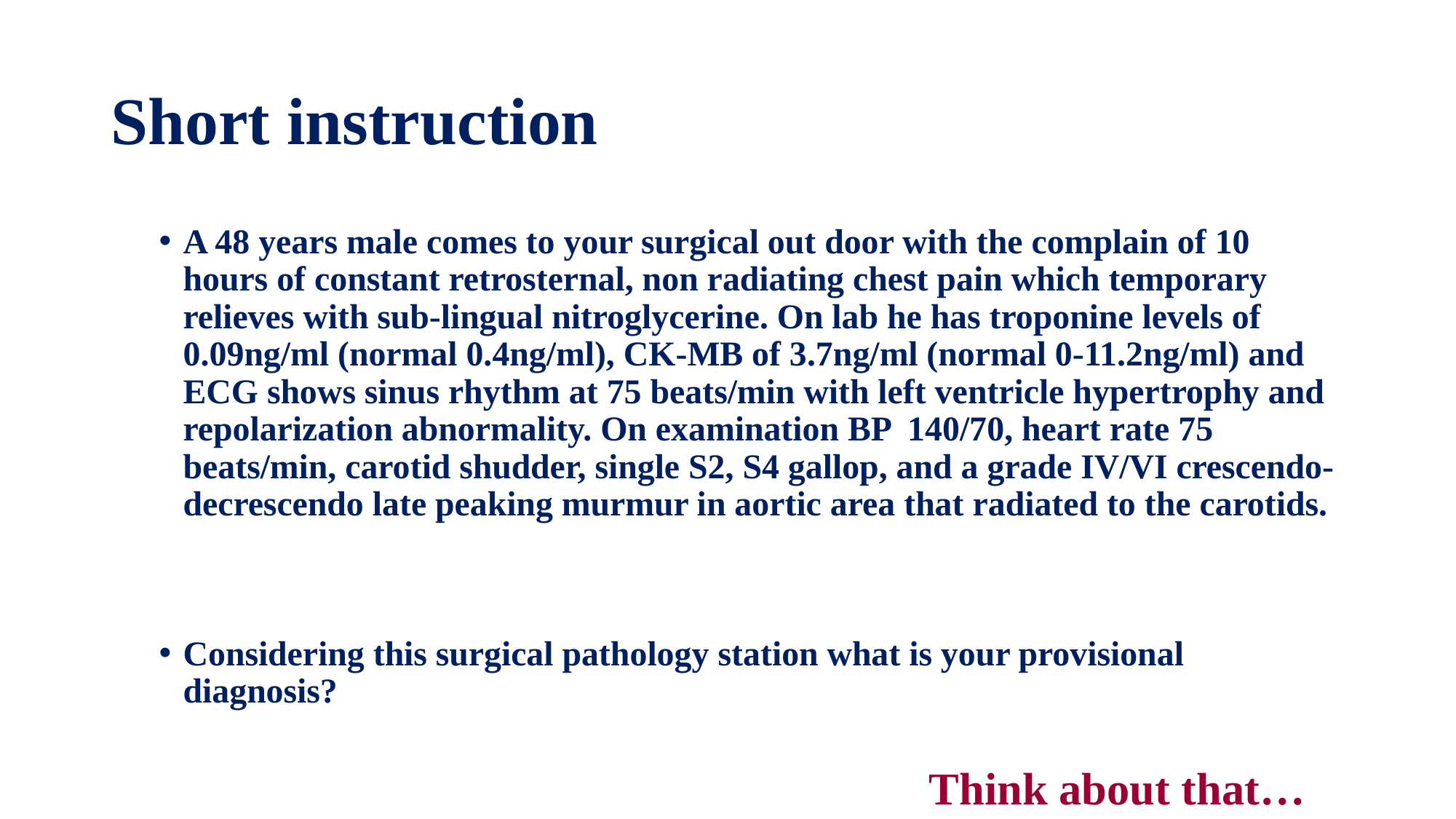

# Short instruction
A 48 years male comes to your surgical out door with the complain of 10 hours of constant retrosternal, non radiating chest pain which temporary relieves with sub-lingual nitroglycerine. On lab he has troponine levels of 0.09ng/ml (normal 0.4ng/ml), CK-MB of 3.7ng/ml (normal 0-11.2ng/ml) and ECG shows sinus rhythm at 75 beats/min with left ventricle hypertrophy and repolarization abnormality. On examination BP  140/70, heart rate 75 beats/min, carotid shudder, single S2, S4 gallop, and a grade IV/VI crescendo-decrescendo late peaking murmur in aortic area that radiated to the carotids.

Considering this surgical pathology station what is your provisional diagnosis?
Think about that…